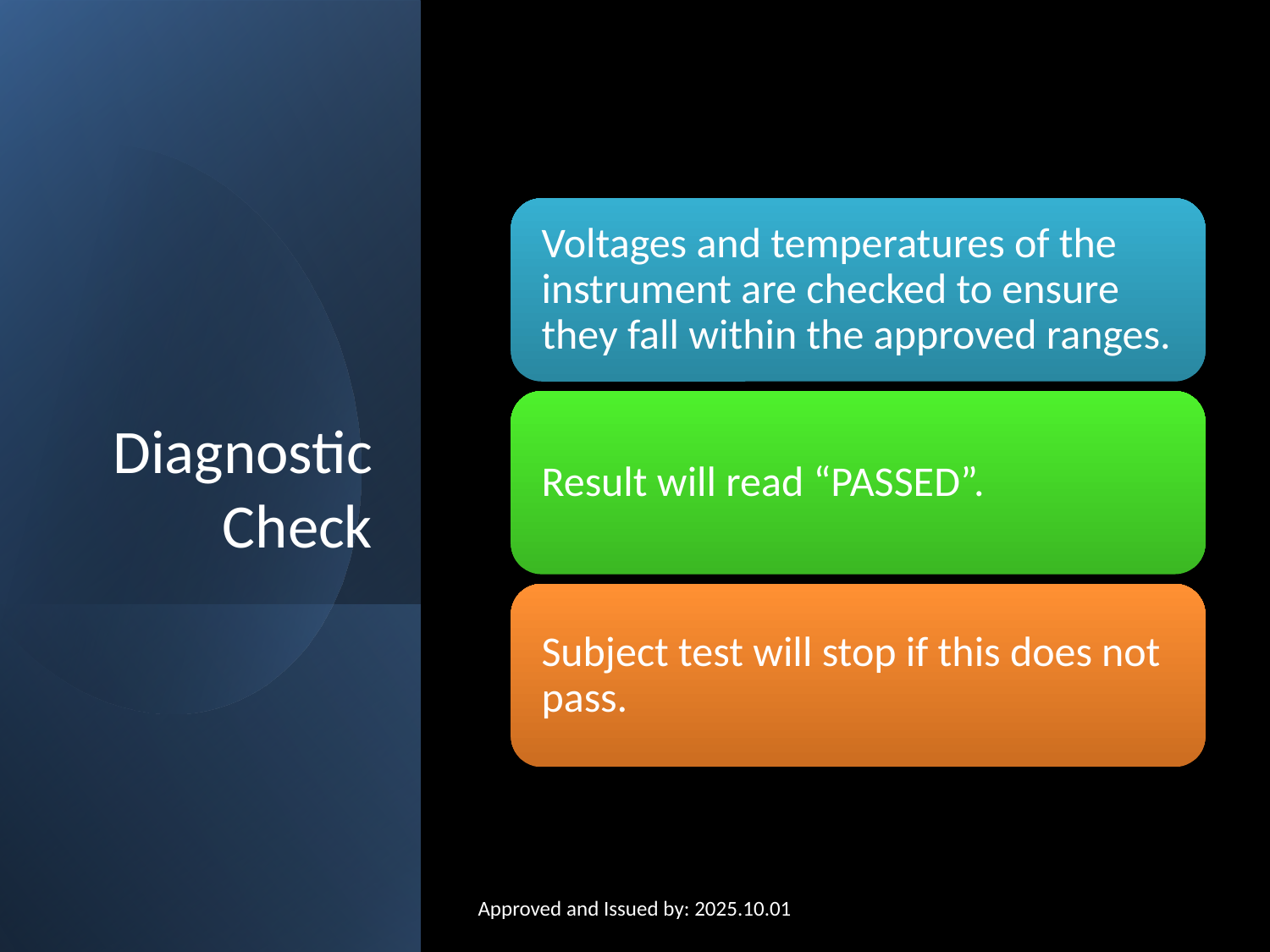

Voltages and temperatures of the instrument are checked to ensure they fall within the approved ranges.
Result will read “PASSED”.
Subject test will stop if this does not pass.

# Diagnostic Check

Approved and Issued by: 2025.10.01